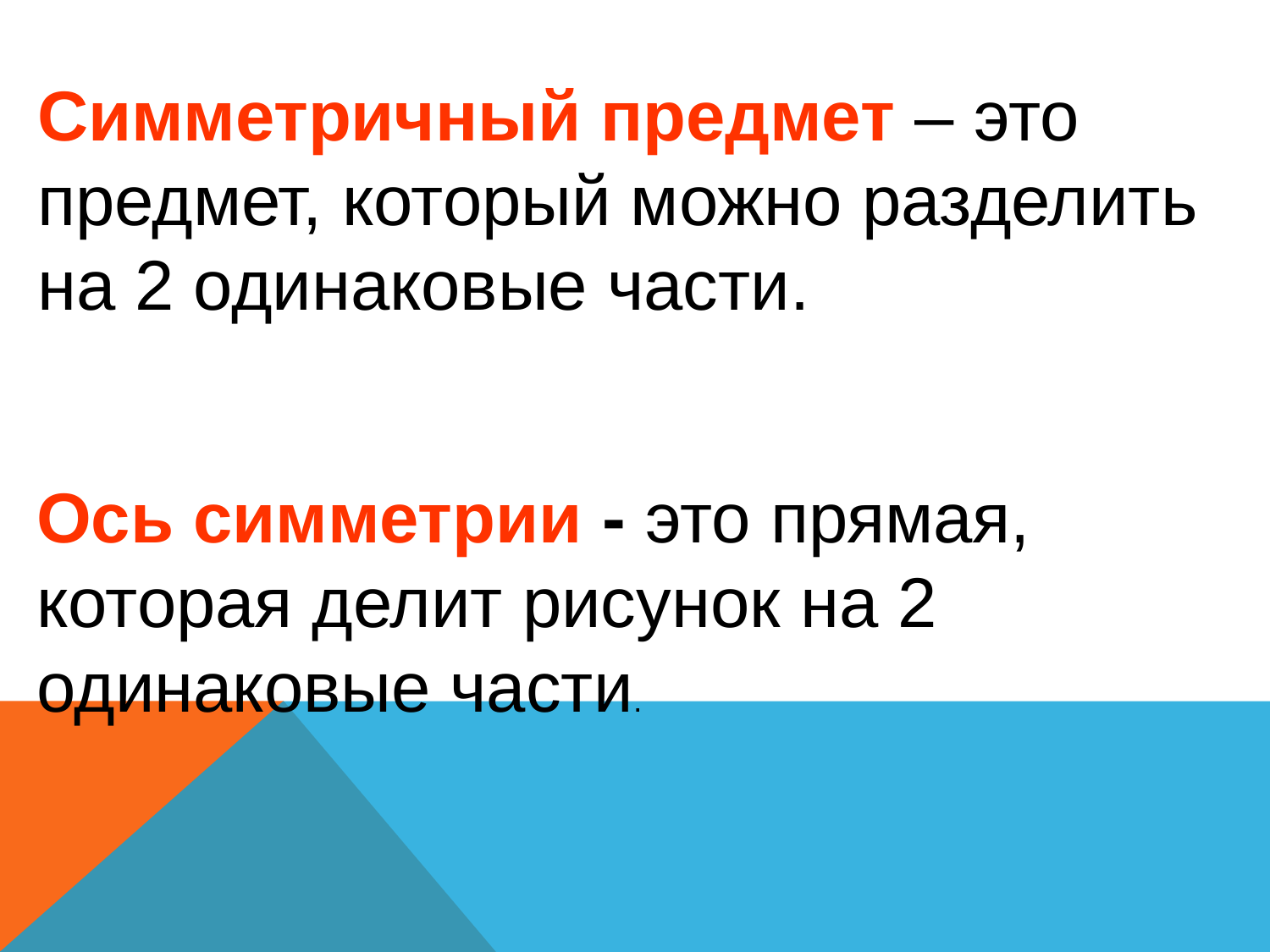

Симметричный предмет – это предмет, который можно разделить на 2 одинаковые части.
Ось симметрии - это прямая, которая делит рисунок на 2 одинаковые части.